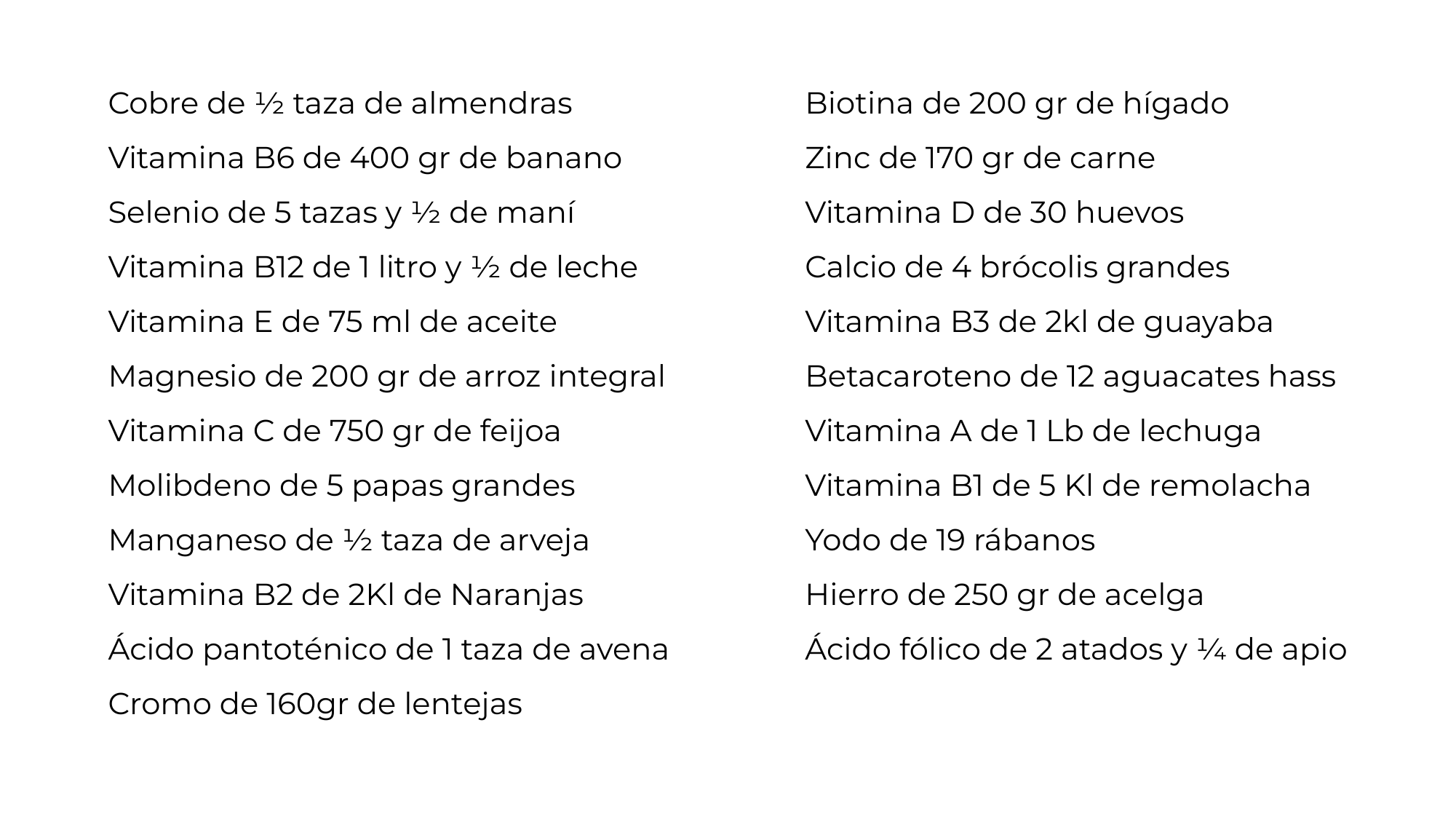

Cobre de ½ taza de almendras
Vitamina B6 de 400 gr de banano
Selenio de 5 tazas y ½ de maní
Vitamina B12 de 1 litro y ½ de leche
Vitamina E de 75 ml de aceite
Magnesio de 200 gr de arroz integral
Vitamina C de 750 gr de feijoa
Molibdeno de 5 papas grandes
Manganeso de ½ taza de arveja
Vitamina B2 de 2Kl de Naranjas
Ácido pantoténico de 1 taza de avena
Cromo de 160gr de lentejas
Biotina de 200 gr de hígado
Zinc de 170 gr de carne
Vitamina D de 30 huevos
Calcio de 4 brócolis grandes
Vitamina B3 de 2kl de guayaba
Betacaroteno de 12 aguacates hass
Vitamina A de 1 Lb de lechuga
Vitamina B1 de 5 Kl de remolacha
Yodo de 19 rábanos
Hierro de 250 gr de acelga
Ácido fólico de 2 atados y ¼ de apio